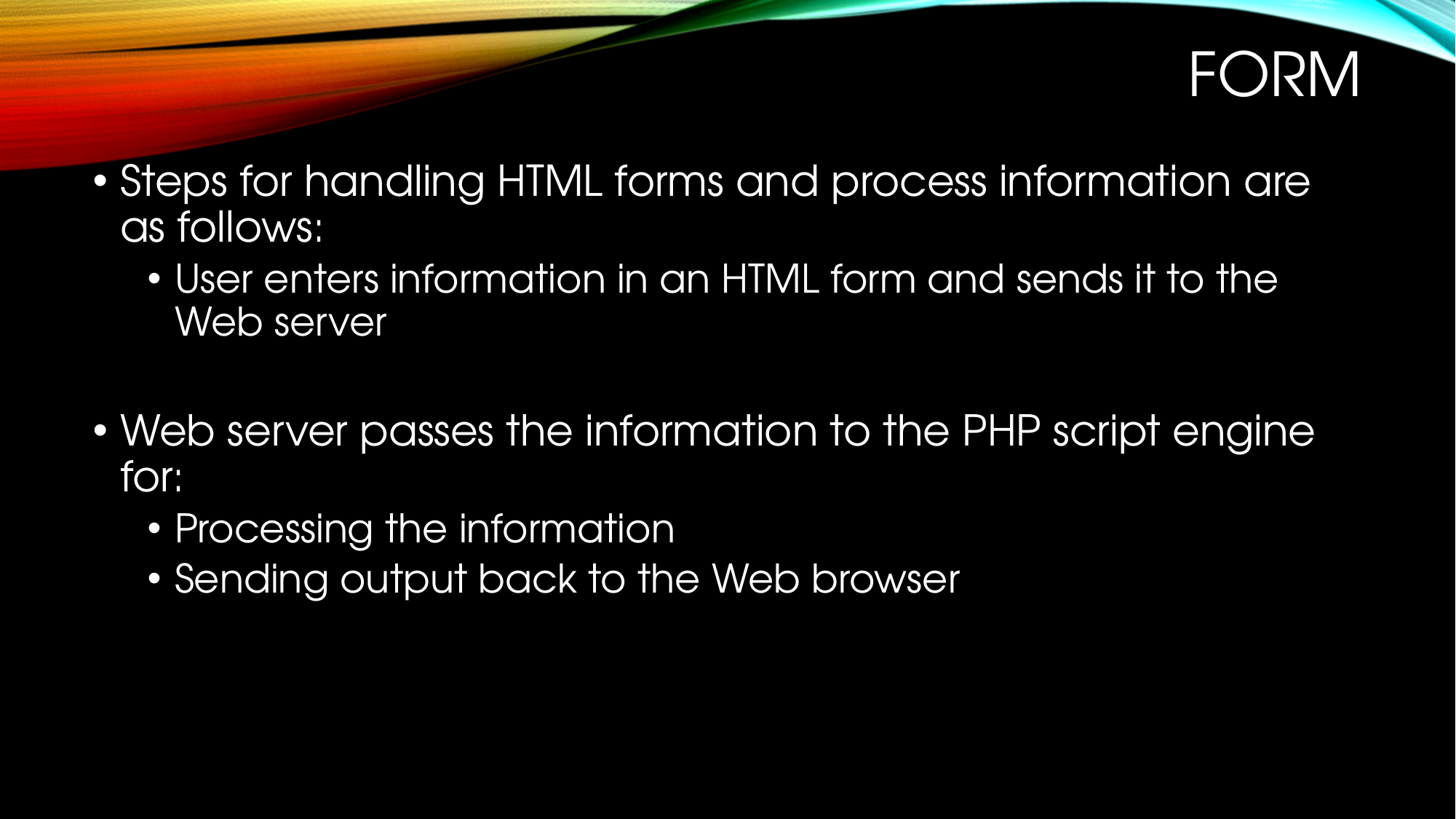

# Form
Steps for handling HTML forms and process information are as follows:
User enters information in an HTML form and sends it to the Web server

Web server passes the information to the PHP script engine for:
Processing the information
Sending output back to the Web browser